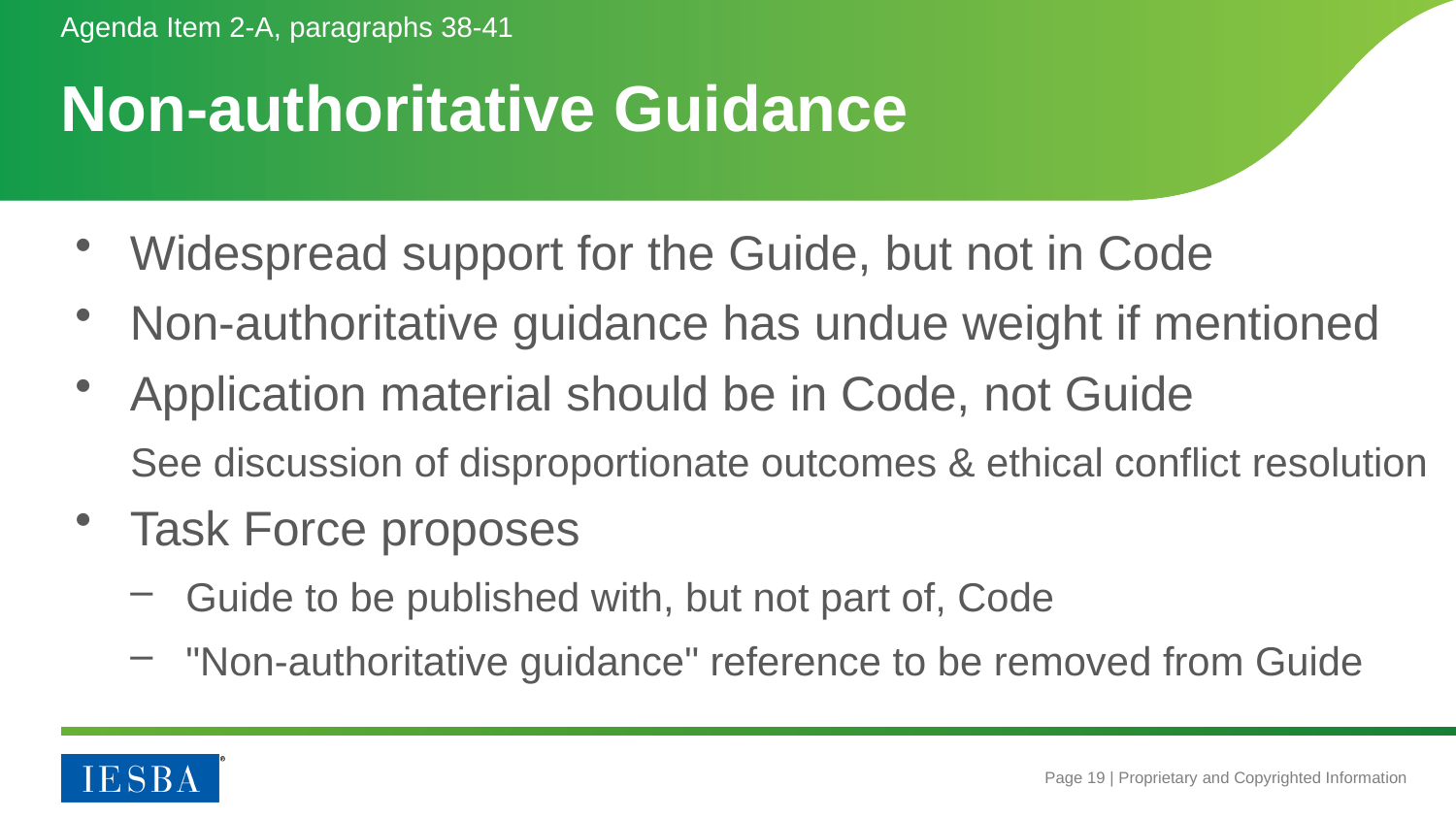

Agenda Item 2-A, paragraphs 38-41
# Non-authoritative Guidance
Widespread support for the Guide, but not in Code
Non-authoritative guidance has undue weight if mentioned
Application material should be in Code, not Guide
See discussion of disproportionate outcomes & ethical conflict resolution
Task Force proposes
Guide to be published with, but not part of, Code
"Non-authoritative guidance" reference to be removed from Guide